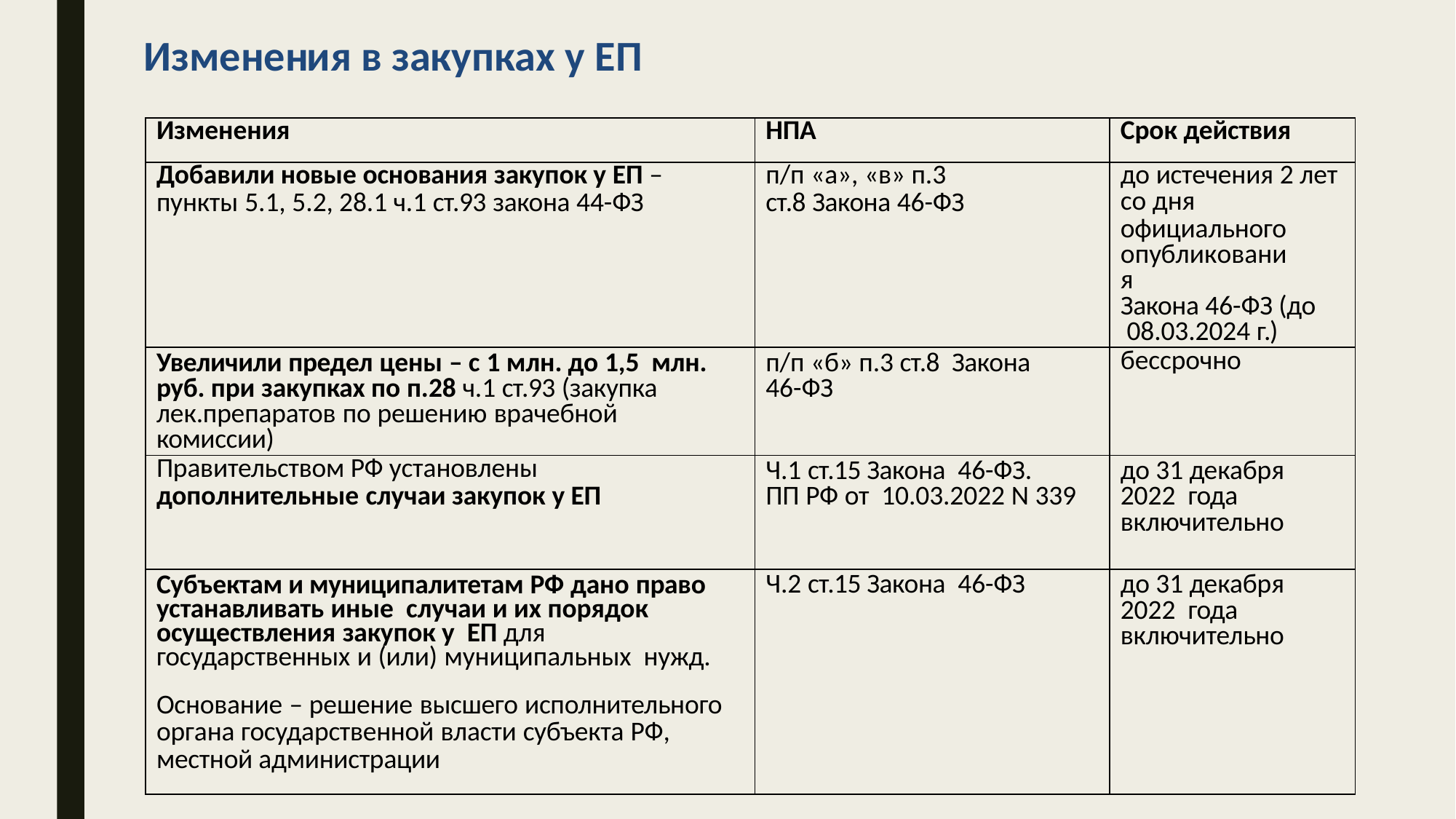

# Изменения в закупках у ЕП
| Изменения | НПА | Срок действия |
| --- | --- | --- |
| Добавили новые основания закупок у ЕП – пункты 5.1, 5.2, 28.1 ч.1 ст.93 закона 44-ФЗ | п/п «а», «в» п.3 ст.8 Закона 46-ФЗ | до истечения 2 лет со дня официального опубликования Закона 46-ФЗ (до 08.03.2024 г.) |
| Увеличили предел цены – с 1 млн. до 1,5 млн. руб. при закупках по п.28 ч.1 ст.93 (закупка лек.препаратов по решению врачебной комиссии) | п/п «б» п.3 ст.8 Закона 46-ФЗ | бессрочно |
| Правительством РФ установлены дополнительные случаи закупок у ЕП | Ч.1 ст.15 Закона 46-ФЗ. ПП РФ от 10.03.2022 N 339 | до 31 декабря 2022 года включительно |
| Субъектам и муниципалитетам РФ дано право устанавливать иные случаи и их порядок осуществления закупок у ЕП для государственных и (или) муниципальных нужд. Основание – решение высшего исполнительного органа государственной власти субъекта РФ, местной администрации | Ч.2 ст.15 Закона 46-ФЗ | до 31 декабря 2022 года включительно |